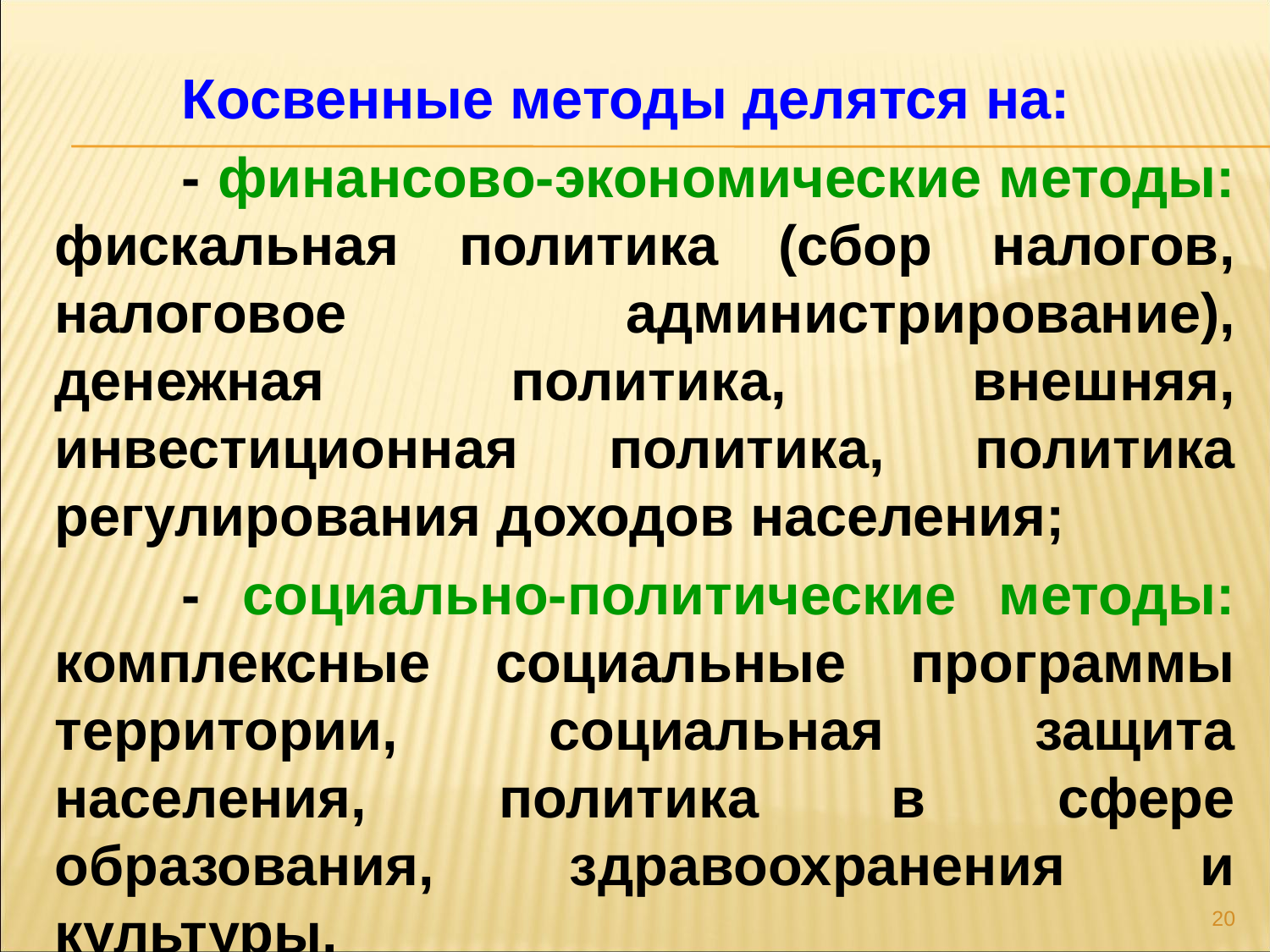

Косвенные методы делятся на:
	- финансово-экономические методы: фискальная политика (сбор налогов, налоговое администрирование), денежная политика, внешняя, инвестиционная политика, политика регулирования доходов населения;
	- социально-политические методы: комплексные социальные программы территории, социальная защита населения, политика в сфере образования, здравоохранения и культуры.

20